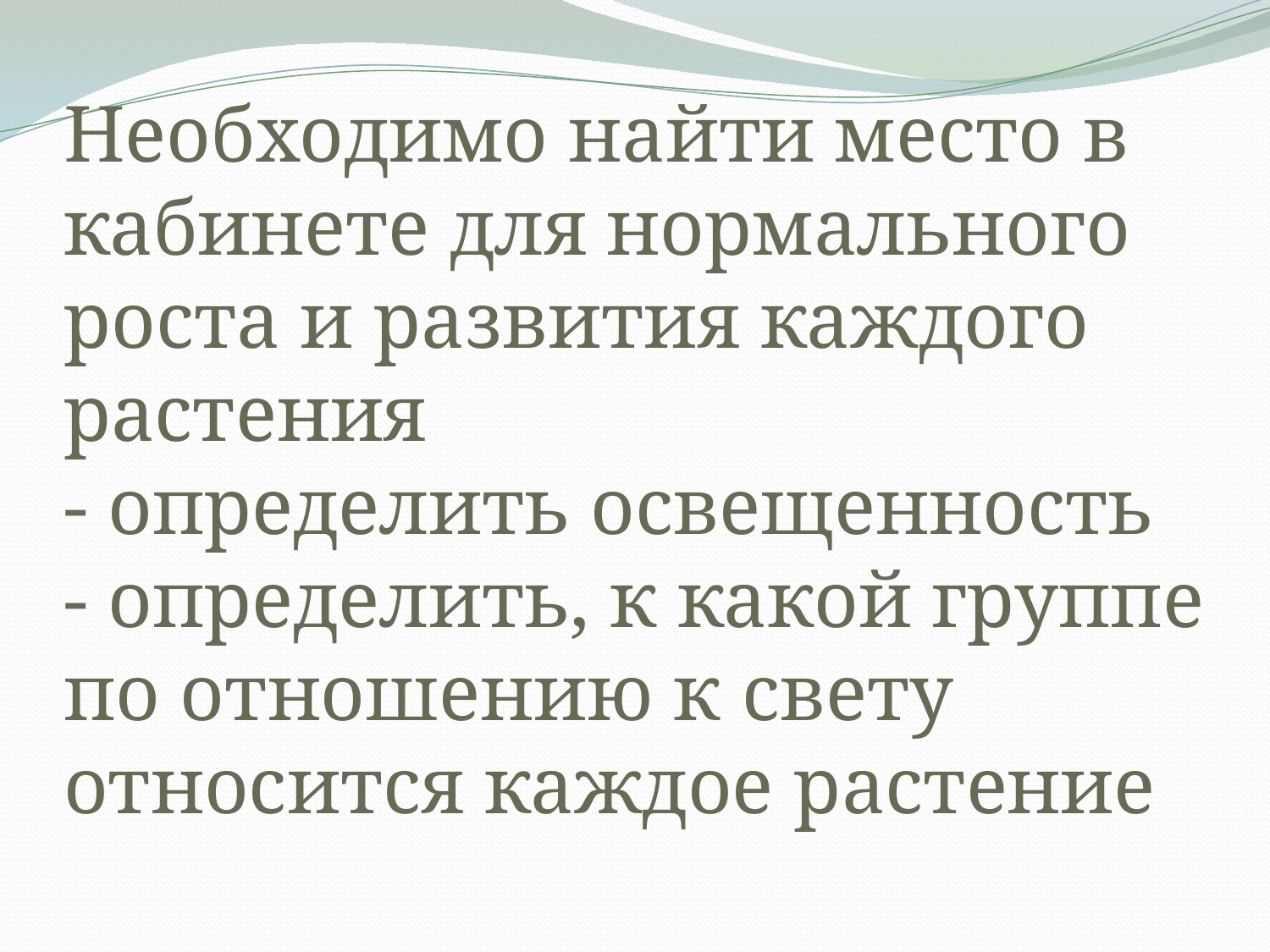

# Необходимо найти место в кабинете для нормального роста и развития каждого растения - определить освещенность - определить, к какой группе по отношению к свету относится каждое растение